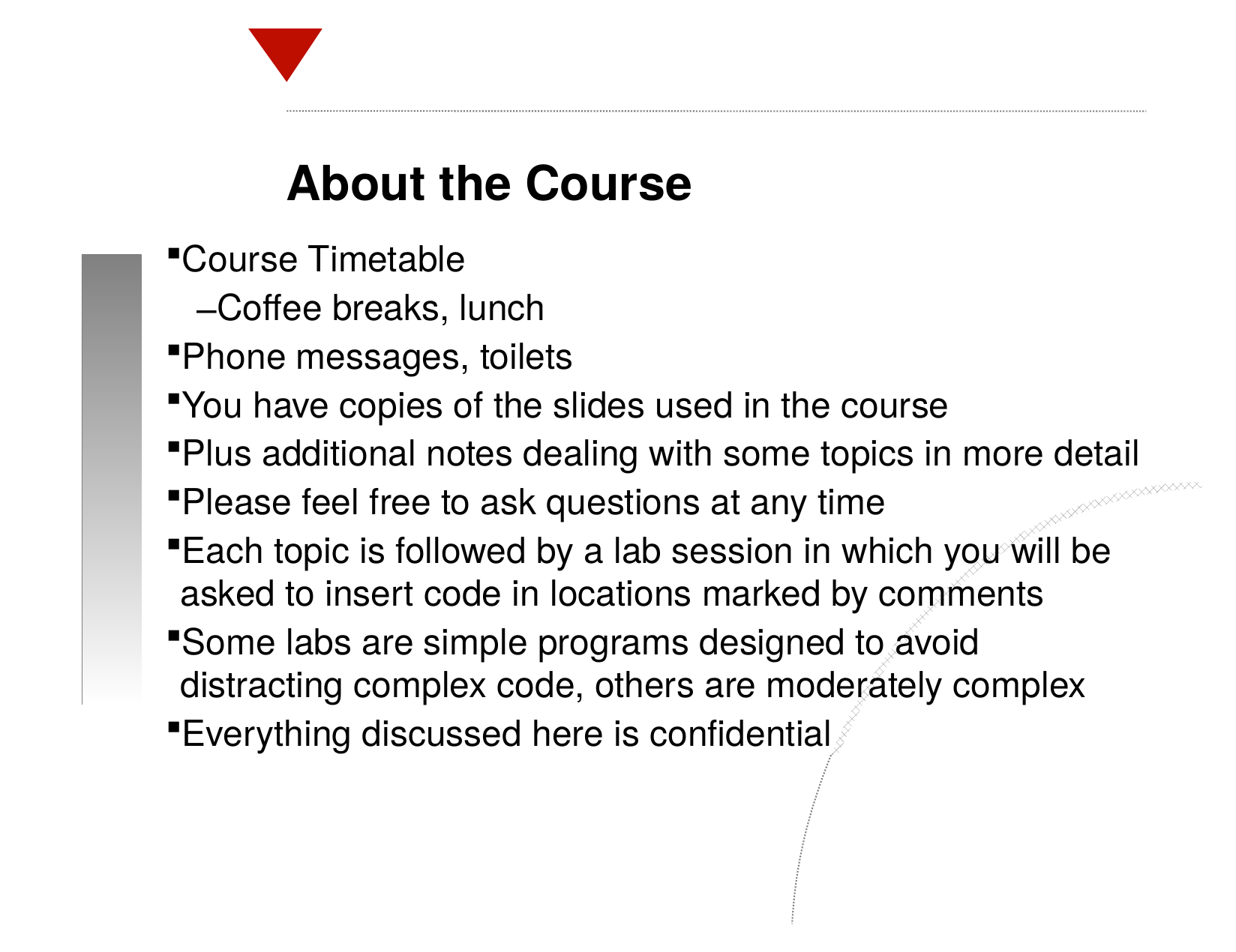

About the Course
Course Timetable
Coffee breaks, lunch
Phone messages, toilets
You have copies of the slides used in the course
Plus additional notes dealing with some topics in more detail
Please feel free to ask questions at any time
Each topic is followed by a lab session in which you will be asked to insert code in locations marked by comments
Some labs are simple programs designed to avoid distracting complex code, others are moderately complex
Everything discussed here is confidential